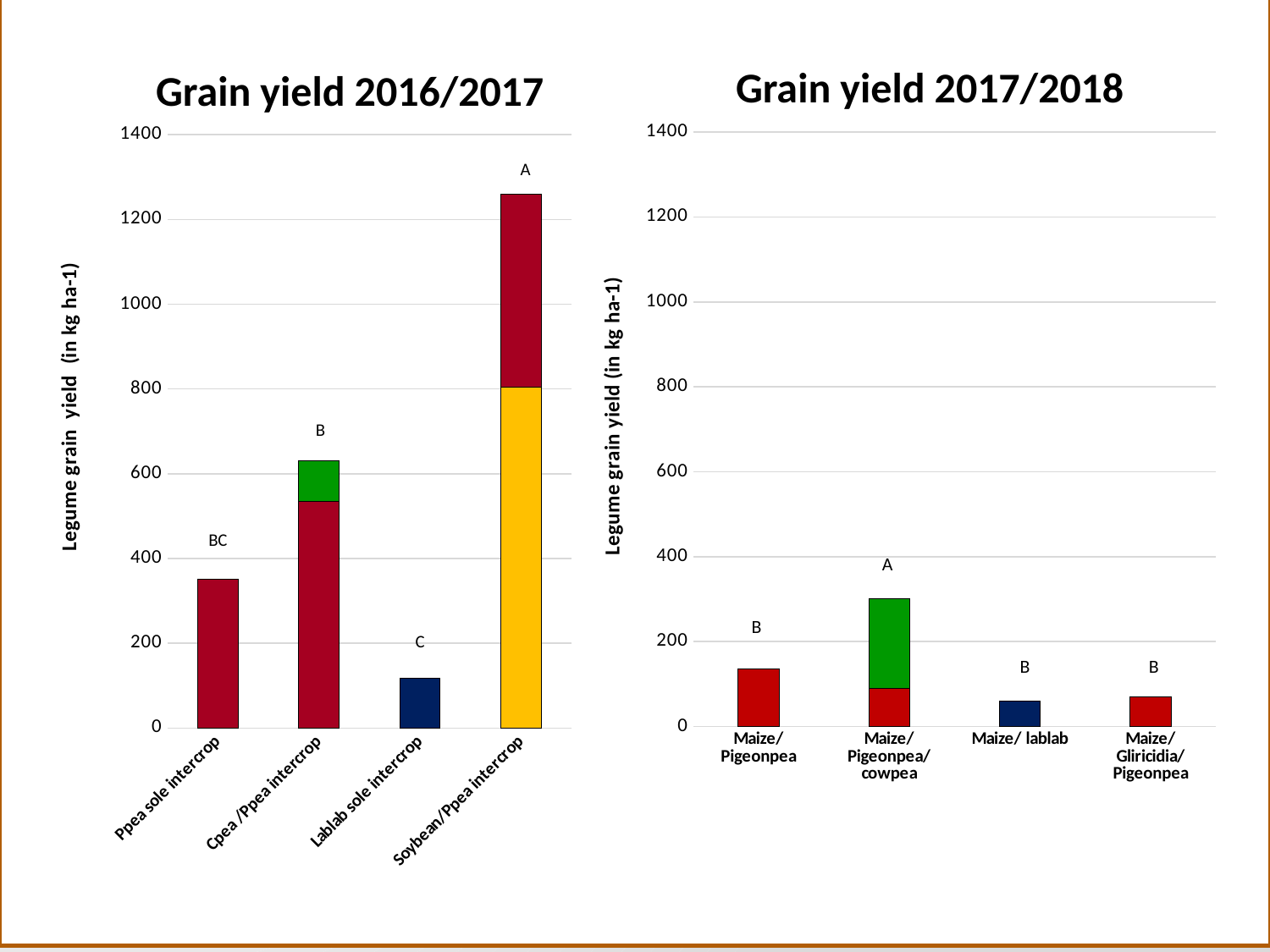

### Chart

| Category |  |  |
|---|---|---|
| Maize/ Pigeonpea | 135.76528005279675 | None |
| Maize/ Pigeonpea/cowpea | 90.42818381491306 | 211.53668071279918 |
| Maize/ lablab | 59.84218853035789 | None |
| Maize/ Gliricidia/Pigeonpea | 70.04881193848105 | None |
Grain yield 2017/2018
Grain yield 2016/2017

### Chart

| Category |  |  |
|---|---|---|
| Ppea sole intercrop | 350.5090497707122 | 0.0 |
| Cpea /Ppea intercrop | 534.7760291414439 | 96.39603536766107 |
| Lablab sole intercrop | 118.099686066288 | 0.0 |
| Soybean/Ppea intercrop | 803.3979409332871 | 456.4920124330909 |